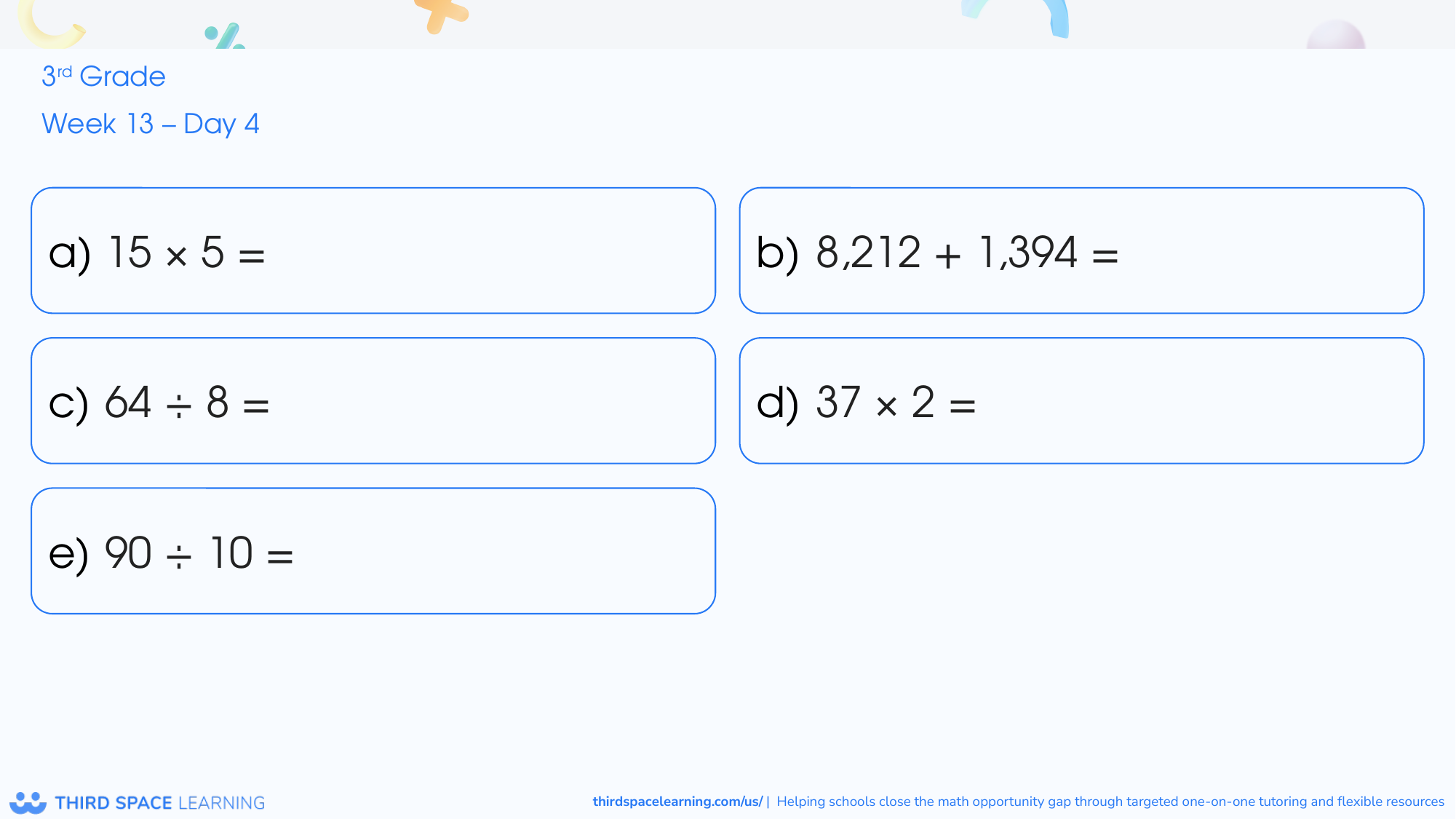

3rd Grade
Week 13 – Day 4
15 × 5 =
8,212 + 1,394 =
64 ÷ 8 =
37 × 2 =
90 ÷ 10 =